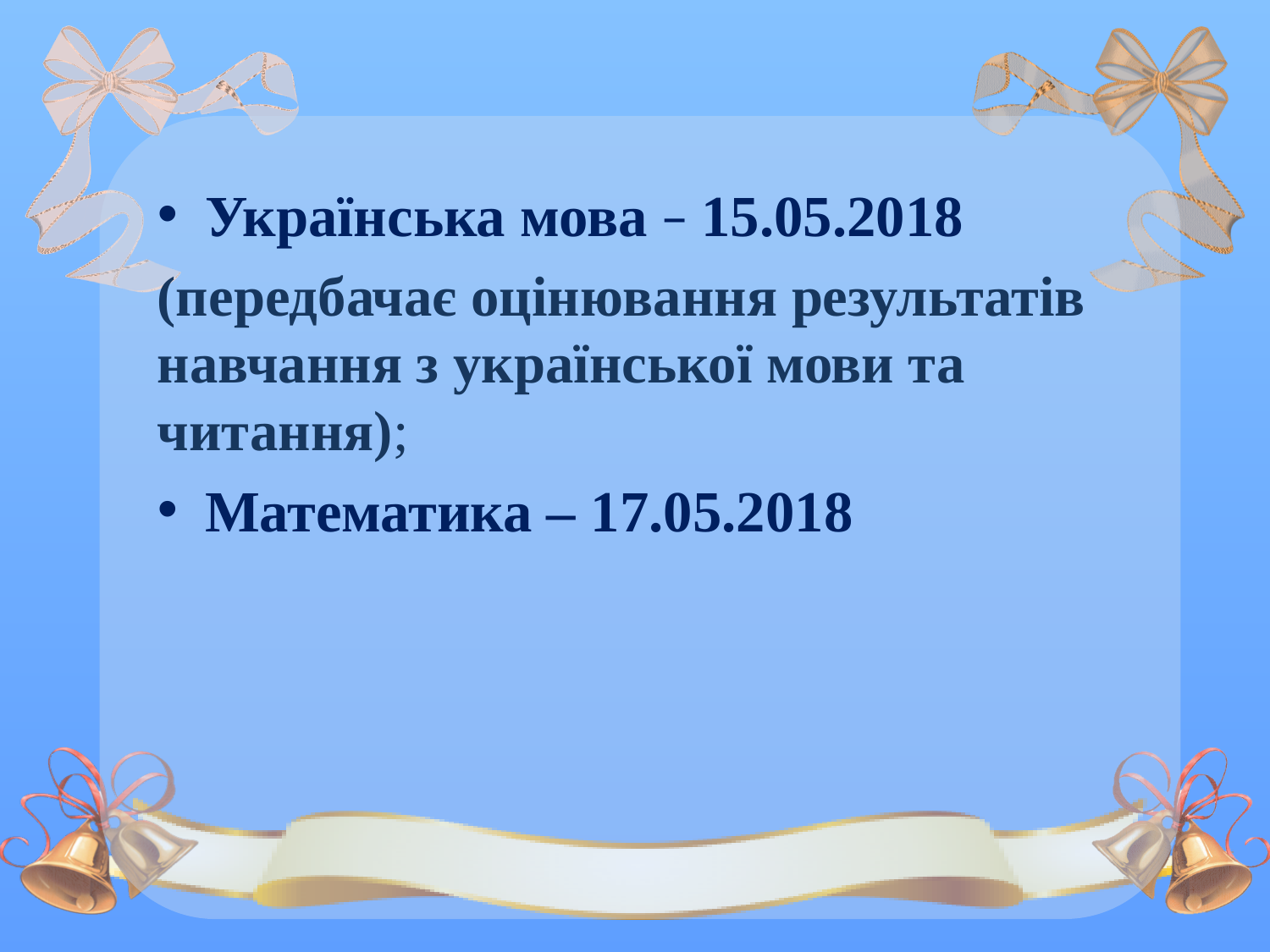

Українська мова – 15.05.2018
(передбачає оцінювання результатів навчання з української мови та читання);
Математика – 17.05.2018